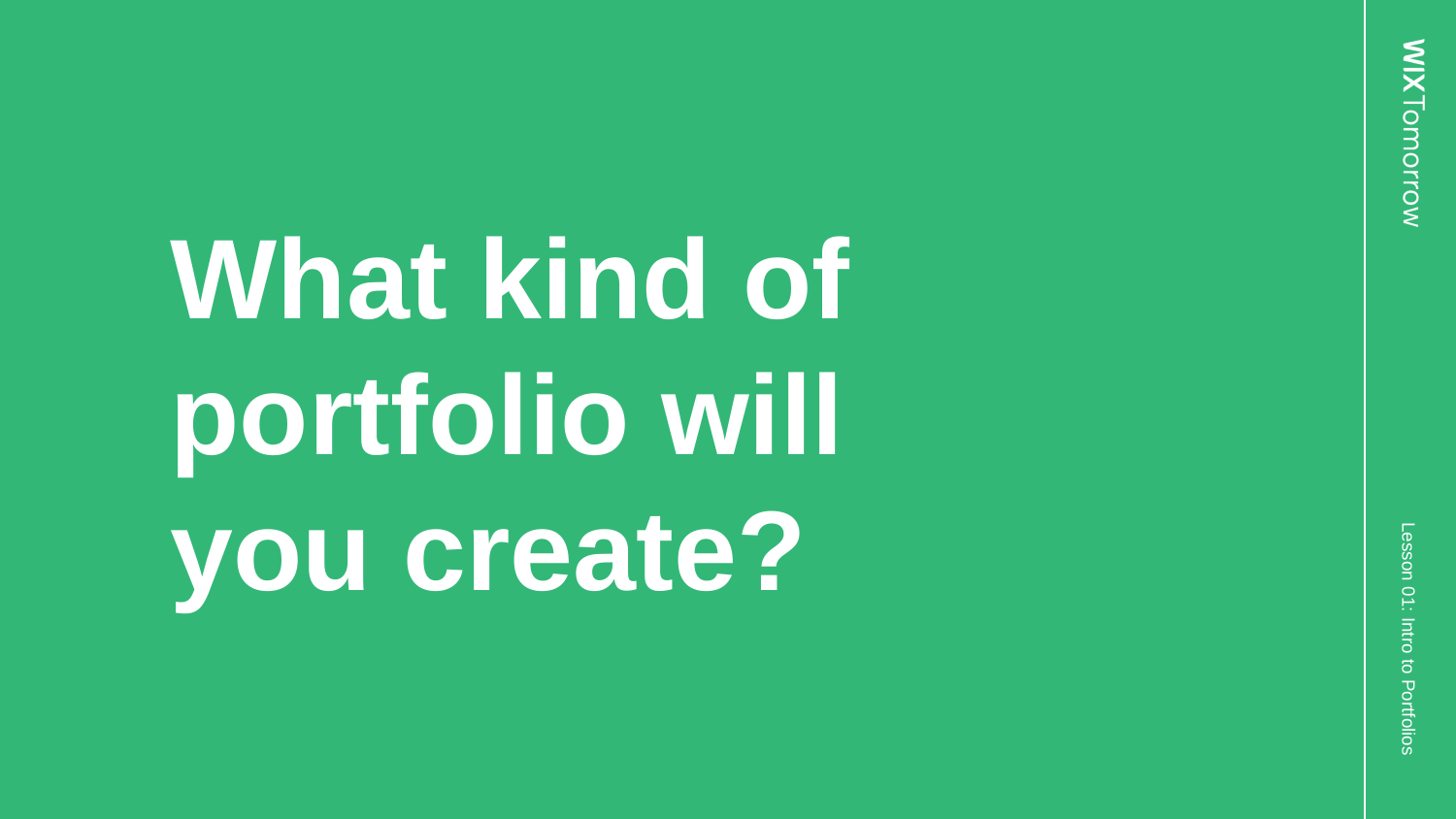

What kind of portfolio will you create?